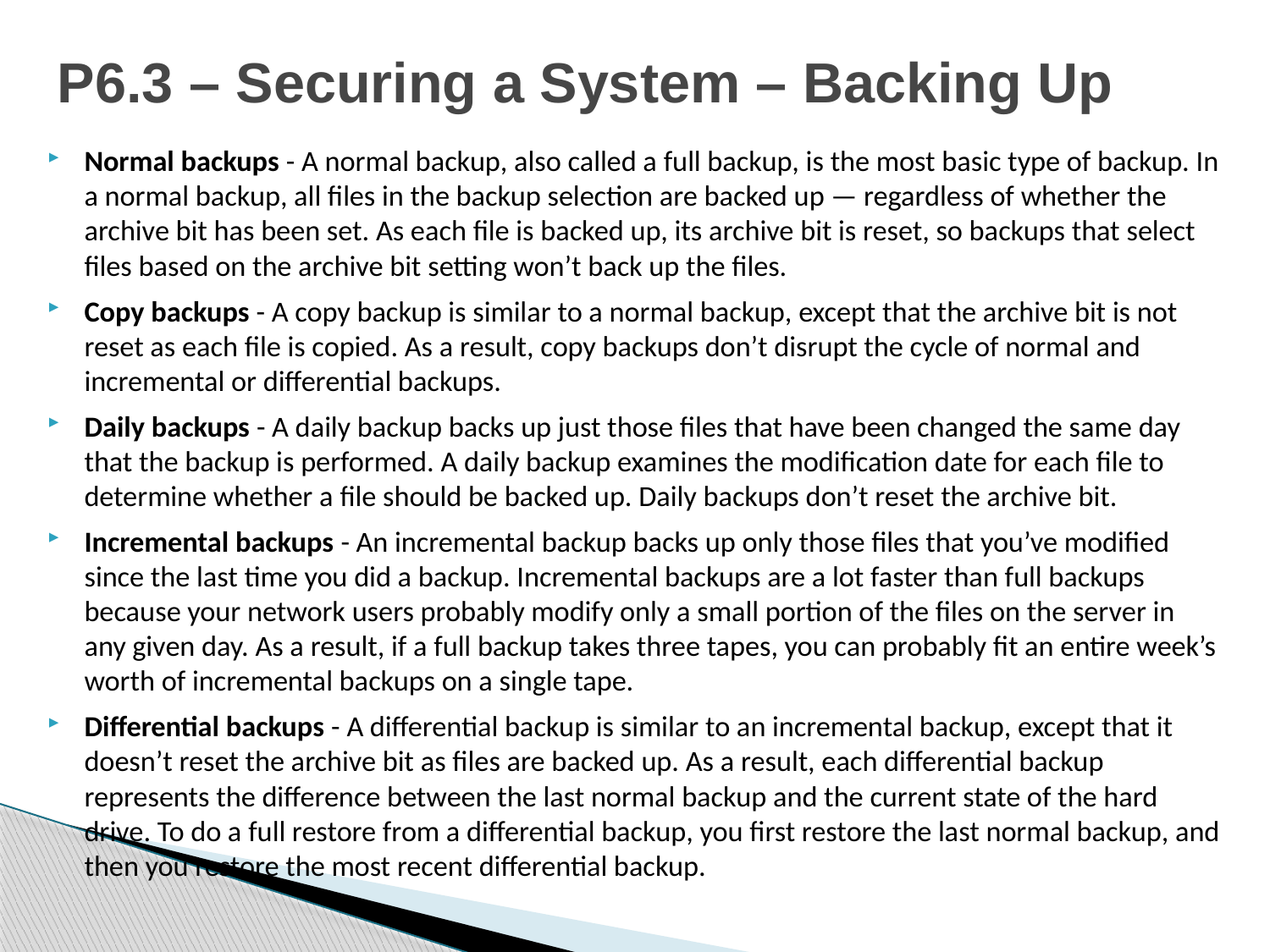

# P6.3 – Securing a System – Backing Up
Normal backups - A normal backup, also called a full backup, is the most basic type of backup. In a normal backup, all files in the backup selection are backed up — regardless of whether the archive bit has been set. As each file is backed up, its archive bit is reset, so backups that select files based on the archive bit setting won’t back up the files.
Copy backups - A copy backup is similar to a normal backup, except that the archive bit is not reset as each file is copied. As a result, copy backups don’t disrupt the cycle of normal and incremental or differential backups.
Daily backups - A daily backup backs up just those files that have been changed the same day that the backup is performed. A daily backup examines the modification date for each file to determine whether a file should be backed up. Daily backups don’t reset the archive bit.
Incremental backups - An incremental backup backs up only those files that you’ve modified since the last time you did a backup. Incremental backups are a lot faster than full backups because your network users probably modify only a small portion of the files on the server in any given day. As a result, if a full backup takes three tapes, you can probably fit an entire week’s worth of incremental backups on a single tape.
Differential backups - A differential backup is similar to an incremental backup, except that it doesn’t reset the archive bit as files are backed up. As a result, each differential backup represents the difference between the last normal backup and the current state of the hard drive. To do a full restore from a differential backup, you first restore the last normal backup, and then you restore the most recent differential backup.